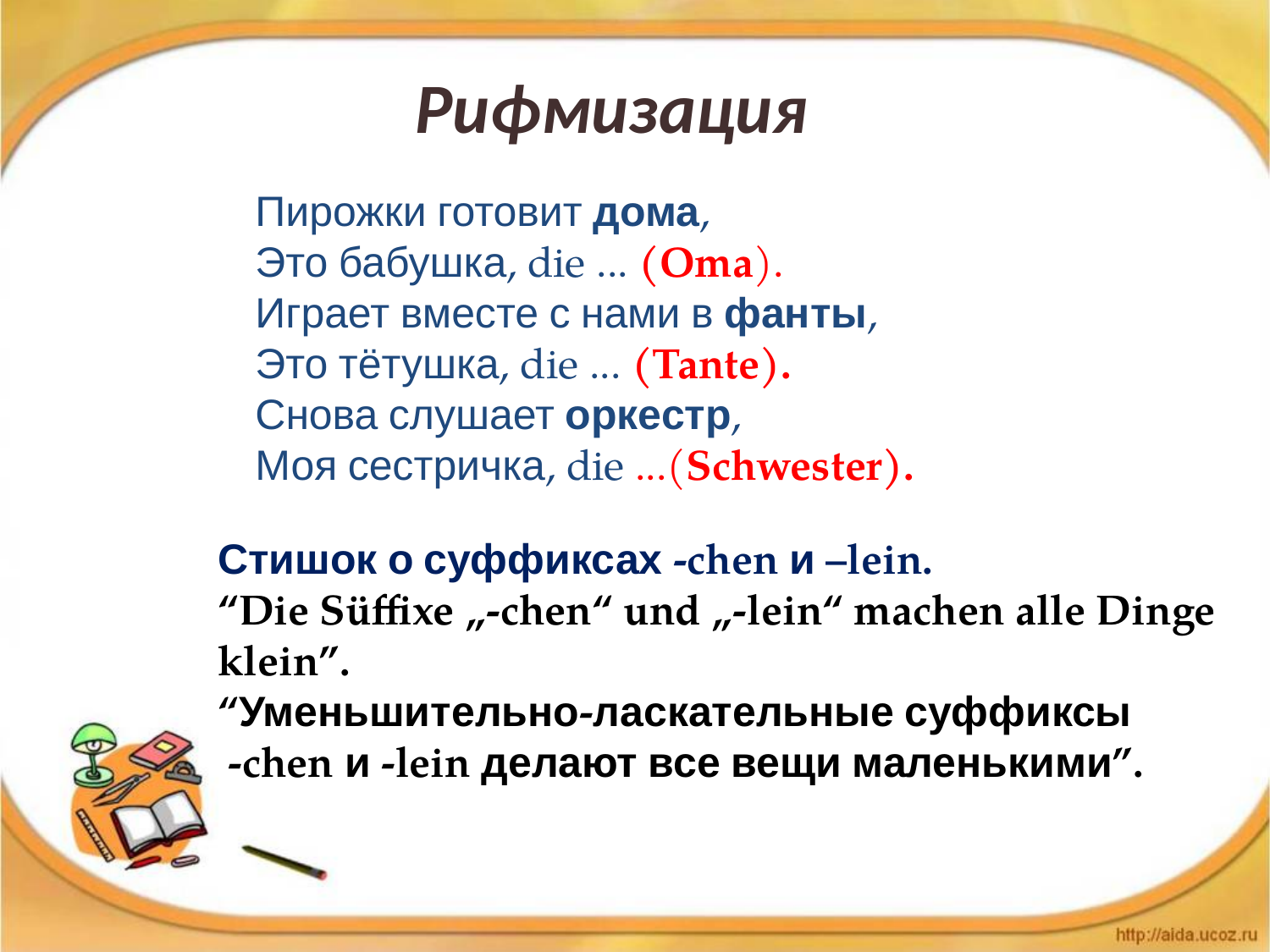

Рифмизация

Пирожки готовит дома,
Это бабушка, die ... (Oma).
Играет вместе с нами в фанты,
Это тётушка, die ... (Tante).
Снова слушает оркестр,
Моя сестричка, die ...(Schwester).
Стишок о суффиксах -chen и –lein.
“Die Süffixe „-chen“ und „-lein“ machen alle Dinge klein”.
“Уменьшительно-ласкательные суффиксы
 -chen и -lein делают все вещи маленькими”.